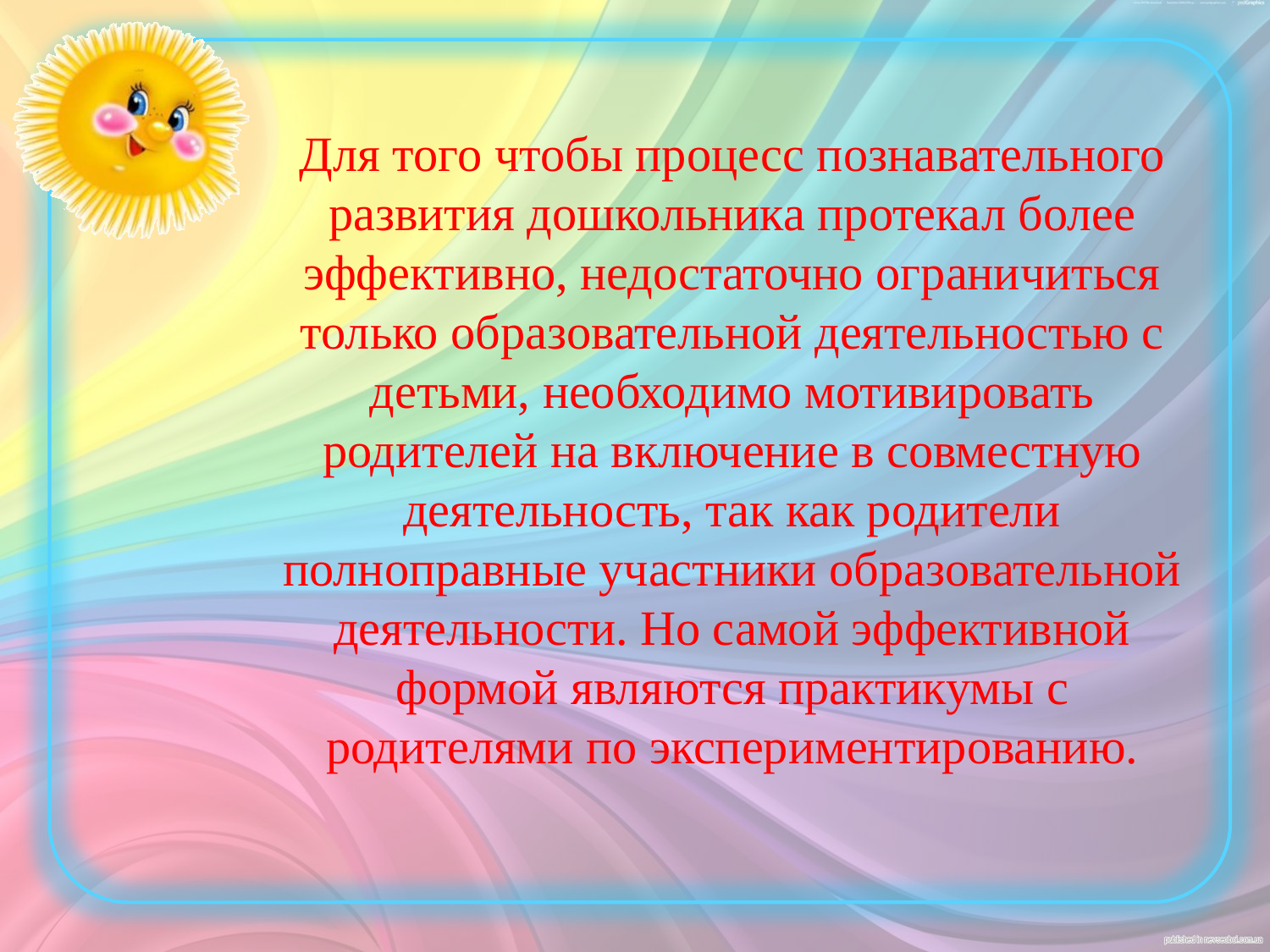

# Для того чтобы процесс познавательного развития дошкольника протекал более эффективно, недостаточно ограничиться только образовательной деятельностью с детьми, необходимо мотивировать родителей на включение в совместную деятельность, так как родители полноправные участники образовательной деятельности. Но самой эффективной формой являются практикумы с родителями по экспериментированию.